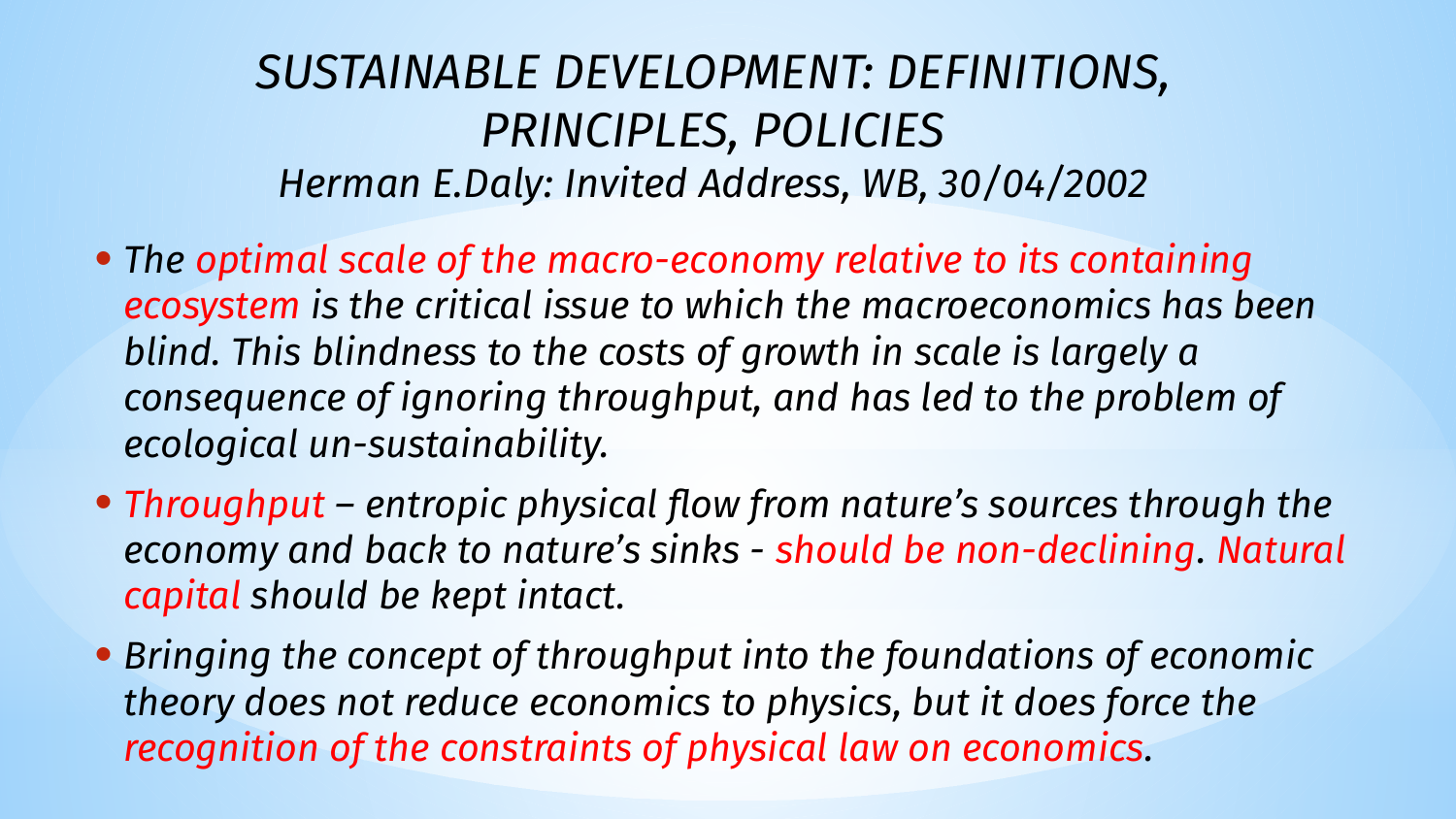

SUSTAINABLE DEVELOPMENT: DEFINITIONS, PRINCIPLES, POLICIES
Herman E.Daly: Invited Address, WB, 30/04/2002
The optimal scale of the macro-economy relative to its containing ecosystem is the critical issue to which the macroeconomics has been blind. This blindness to the costs of growth in scale is largely a consequence of ignoring throughput, and has led to the problem of ecological un-sustainability.
Throughput – entropic physical flow from nature’s sources through the economy and back to nature’s sinks - should be non-declining. Natural capital should be kept intact.
Bringing the concept of throughput into the foundations of economic theory does not reduce economics to physics, but it does force the recognition of the constraints of physical law on economics.